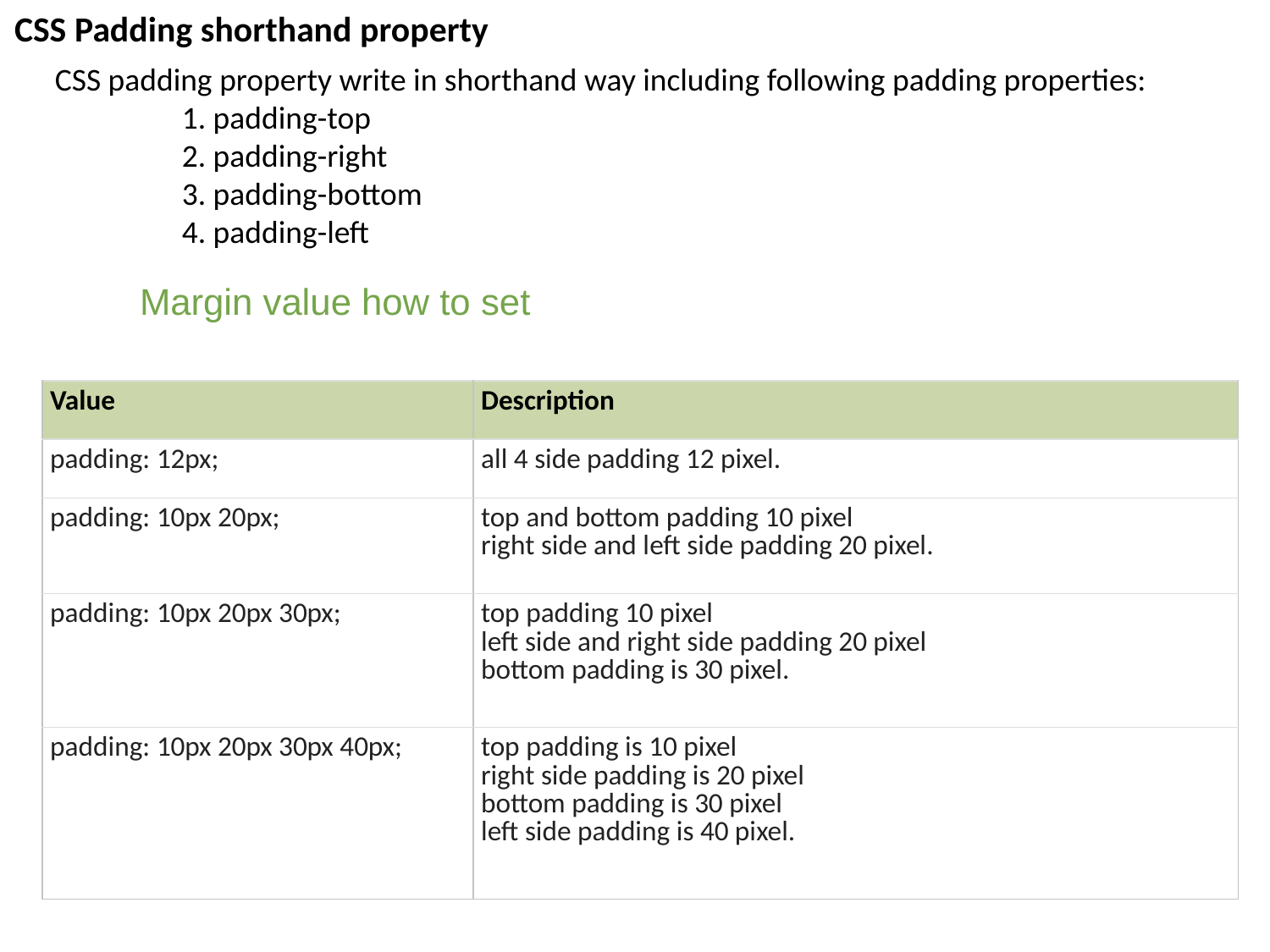

CSS Padding shorthand property
CSS padding property write in shorthand way including following padding properties:
	1. padding-top
	2. padding-right
	3. padding-bottom
	4. padding-left
	Margin value how to set

| Value | Description |
| --- | --- |
| padding: 12px; | all 4 side padding 12 pixel. |
| padding: 10px 20px; | top and bottom padding 10 pixel right side and left side padding 20 pixel. |
| padding: 10px 20px 30px; | top padding 10 pixel left side and right side padding 20 pixel bottom padding is 30 pixel. |
| padding: 10px 20px 30px 40px; | top padding is 10 pixel right side padding is 20 pixel bottom padding is 30 pixel left side padding is 40 pixel. |